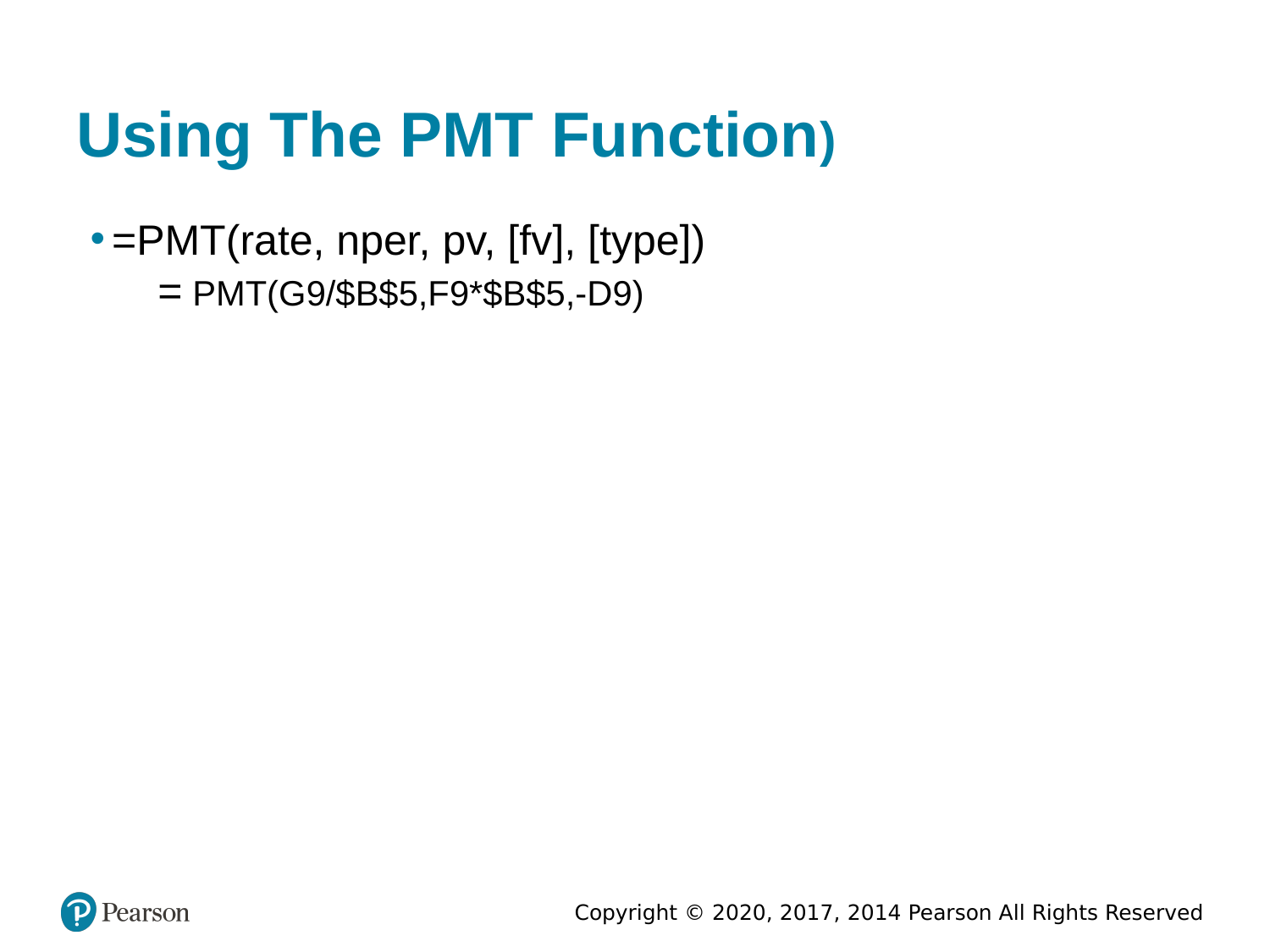

# Using The PMT Function)
=PMT(rate, nper, pv, [fv], [type])
= PMT(G9/$B$5,F9*$B$5,-D9)